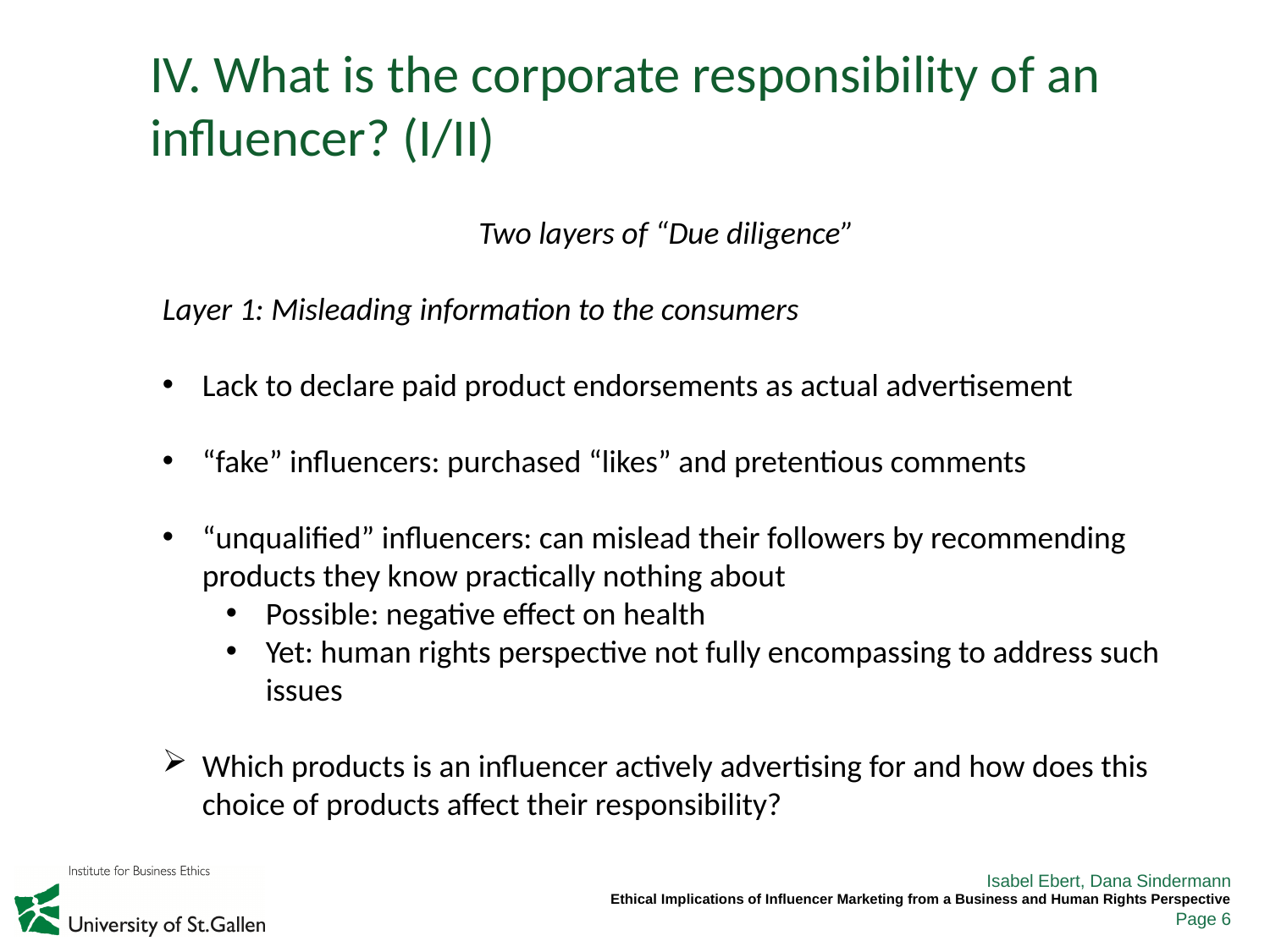

# IV. What is the corporate responsibility of an influencer? (I/II)
Two layers of “Due diligence”

Layer 1: Misleading information to the consumers

Lack to declare paid product endorsements as actual advertisement

“fake” influencers: purchased “likes” and pretentious comments

“unqualified” influencers: can mislead their followers by recommending products they know practically nothing about
Possible: negative effect on health
Yet: human rights perspective not fully encompassing to address such issues

Which products is an influencer actively advertising for and how does this choice of products affect their responsibility?